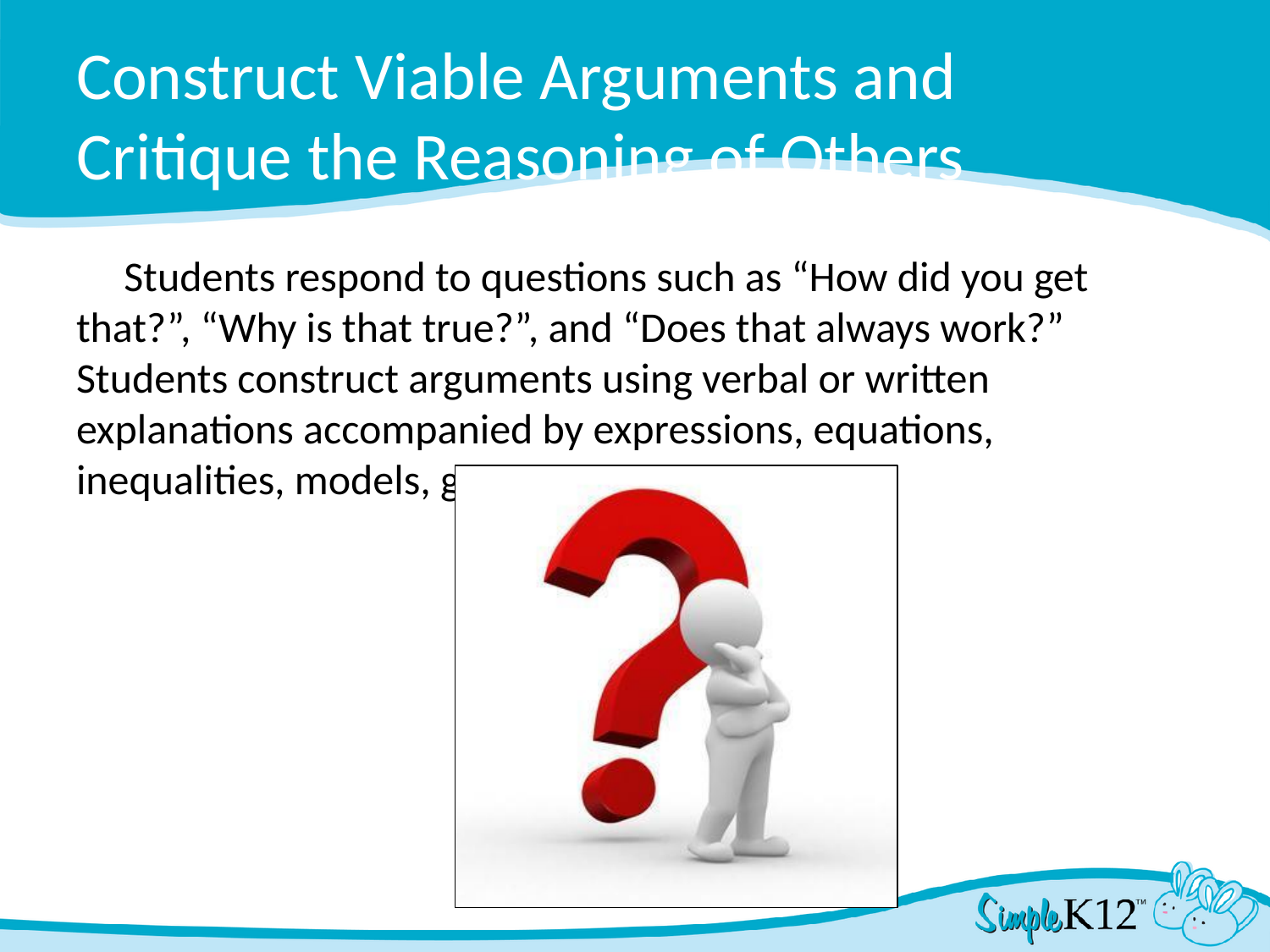

# Construct Viable Arguments and Critique the Reasoning of Others
Students respond to questions such as “How did you get that?”, “Why is that true?”, and “Does that always work?”  Students construct arguments using verbal or written explanations accompanied by expressions, equations, inequalities, models, graphs, tables, etc.